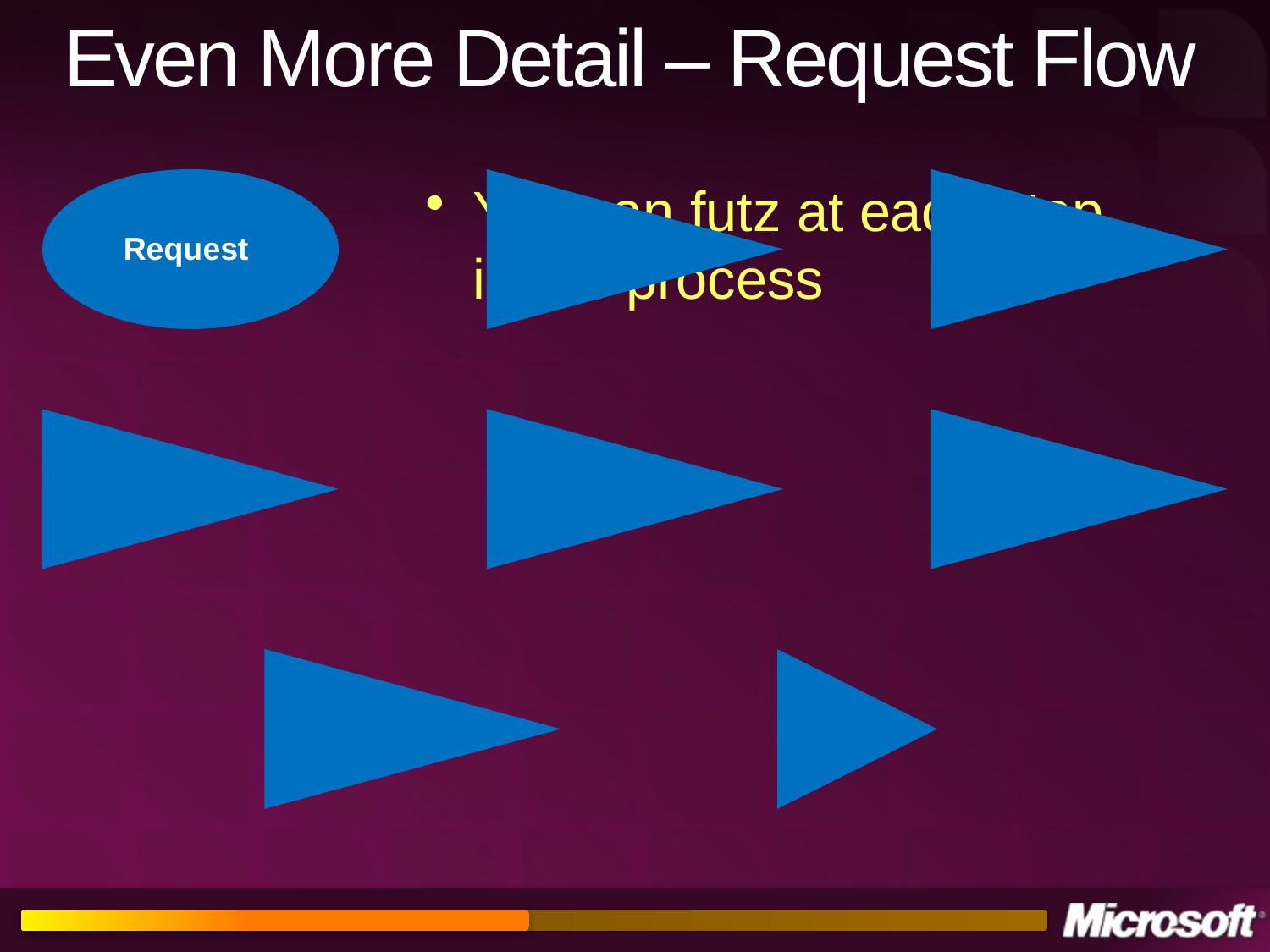

# Even More Detail – Request Flow
Request
You can futz at each step in the process